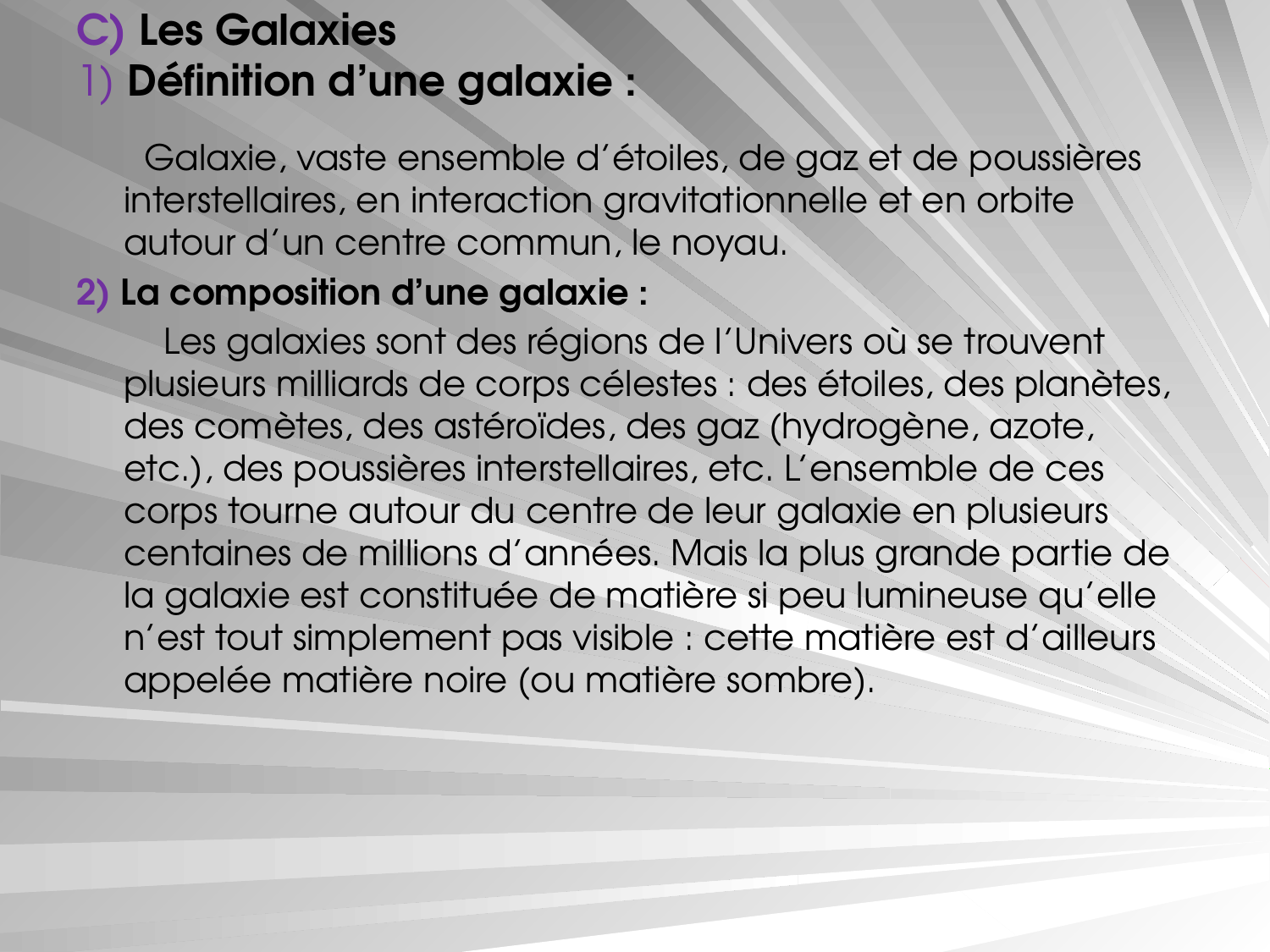

# C) Les Galaxies  1) Définition d’une galaxie :
       Galaxie, vaste ensemble d’étoiles, de gaz et de poussières interstellaires, en interaction gravitationnelle et en orbite autour d’un centre commun, le noyau.
2) La composition d’une galaxie :
         Les galaxies sont des régions de l’Univers où se trouvent plusieurs milliards de corps célestes : des étoiles, des planètes, des comètes, des astéroïdes, des gaz (hydrogène, azote, etc.), des poussières interstellaires, etc. L’ensemble de ces corps tourne autour du centre de leur galaxie en plusieurs centaines de millions d’années. Mais la plus grande partie de la galaxie est constituée de matière si peu lumineuse qu’elle n’est tout simplement pas visible : cette matière est d’ailleurs appelée matière noire (ou matière sombre).